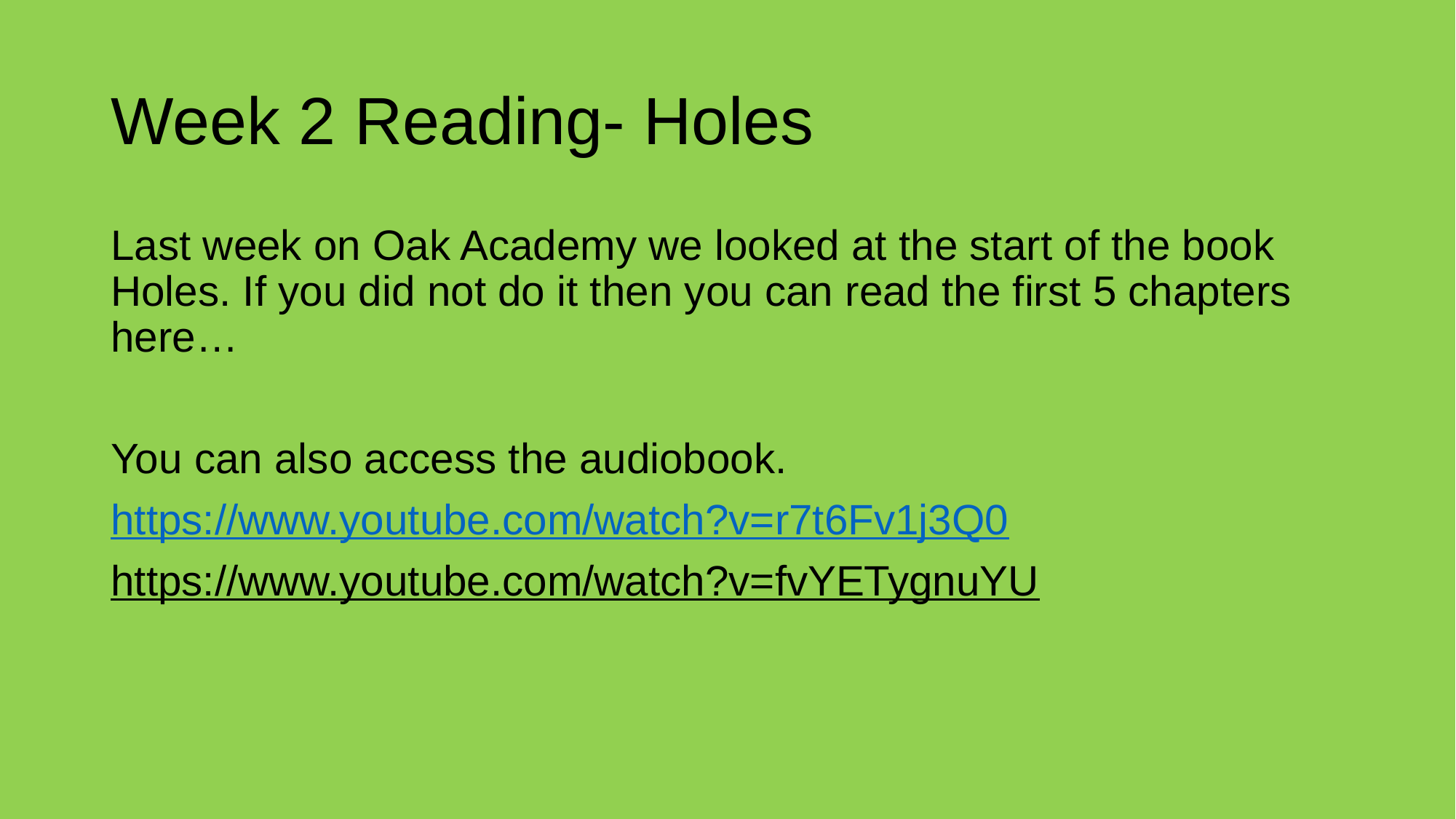

# Week 2 Reading- Holes
Last week on Oak Academy we looked at the start of the book Holes. If you did not do it then you can read the first 5 chapters here…

You can also access the audiobook.
https://www.youtube.com/watch?v=r7t6Fv1j3Q0
https://www.youtube.com/watch?v=fvYETygnuYU